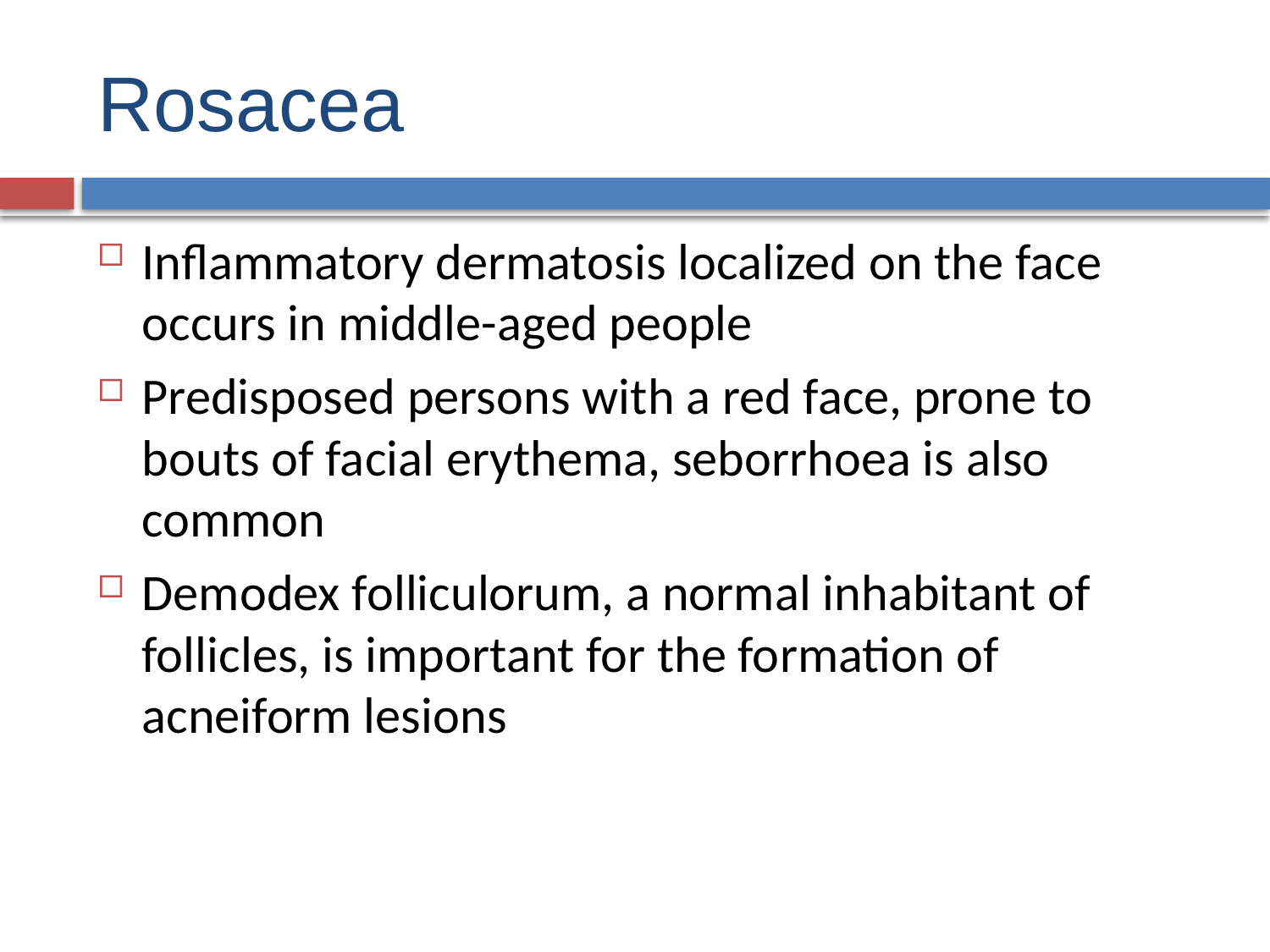

# Rosacea
Inflammatory dermatosis localized on the face occurs in middle-aged people
Predisposed persons with a red face, prone to bouts of facial erythema, seborrhoea is also common
Demodex folliculorum, a normal inhabitant of follicles, is important for the formation of acneiform lesions